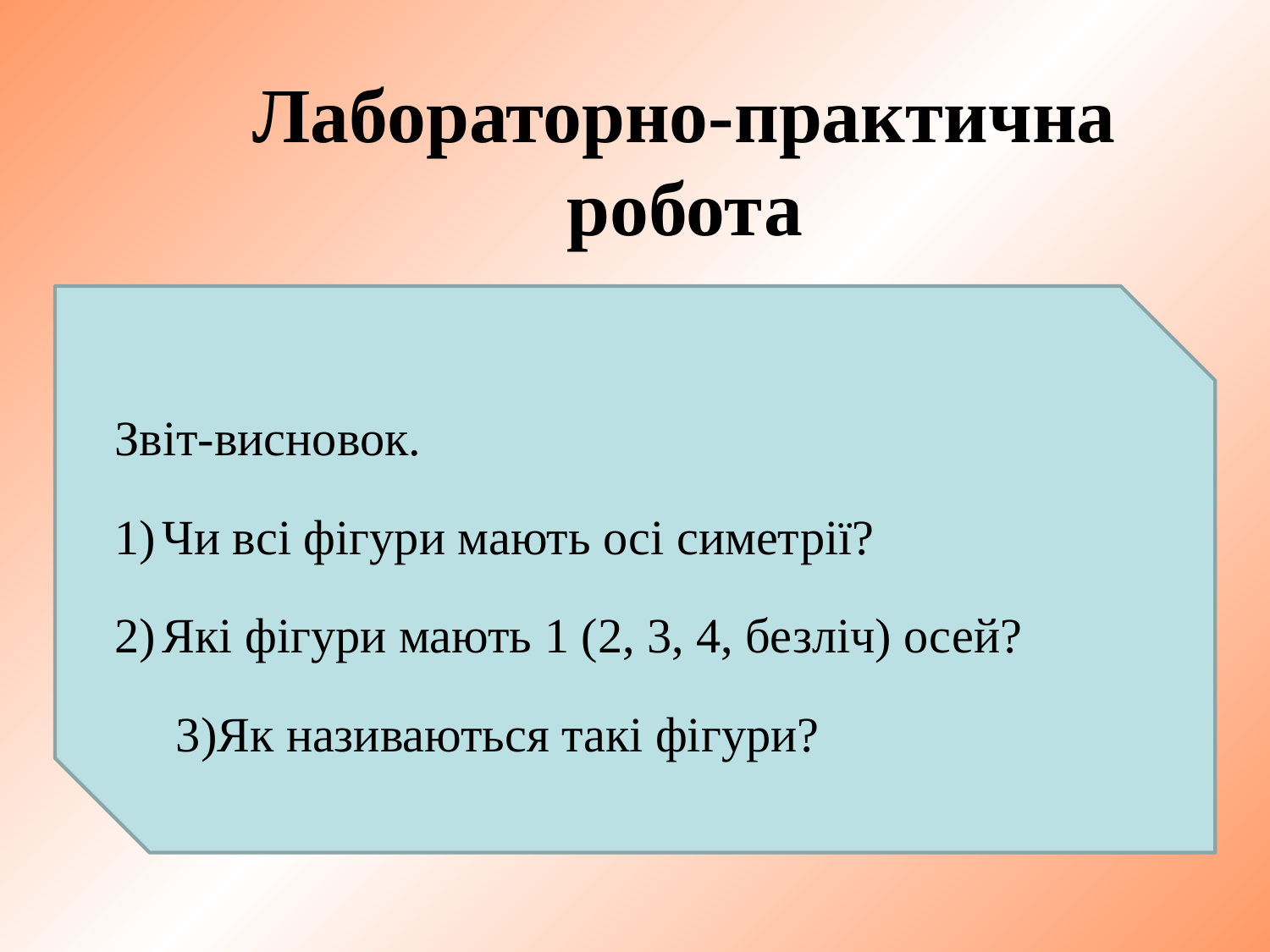

# Лабораторно-практична робота
(Робота в парах)
Визначити кількість осей фігур шляхом їх перегинання.

Звіт-висновок.
Чи всі фігури мають осі симетрії?
Які фігури мають 1 (2, 3, 4, безліч) осей?
     3)Як називаються такі фігури?